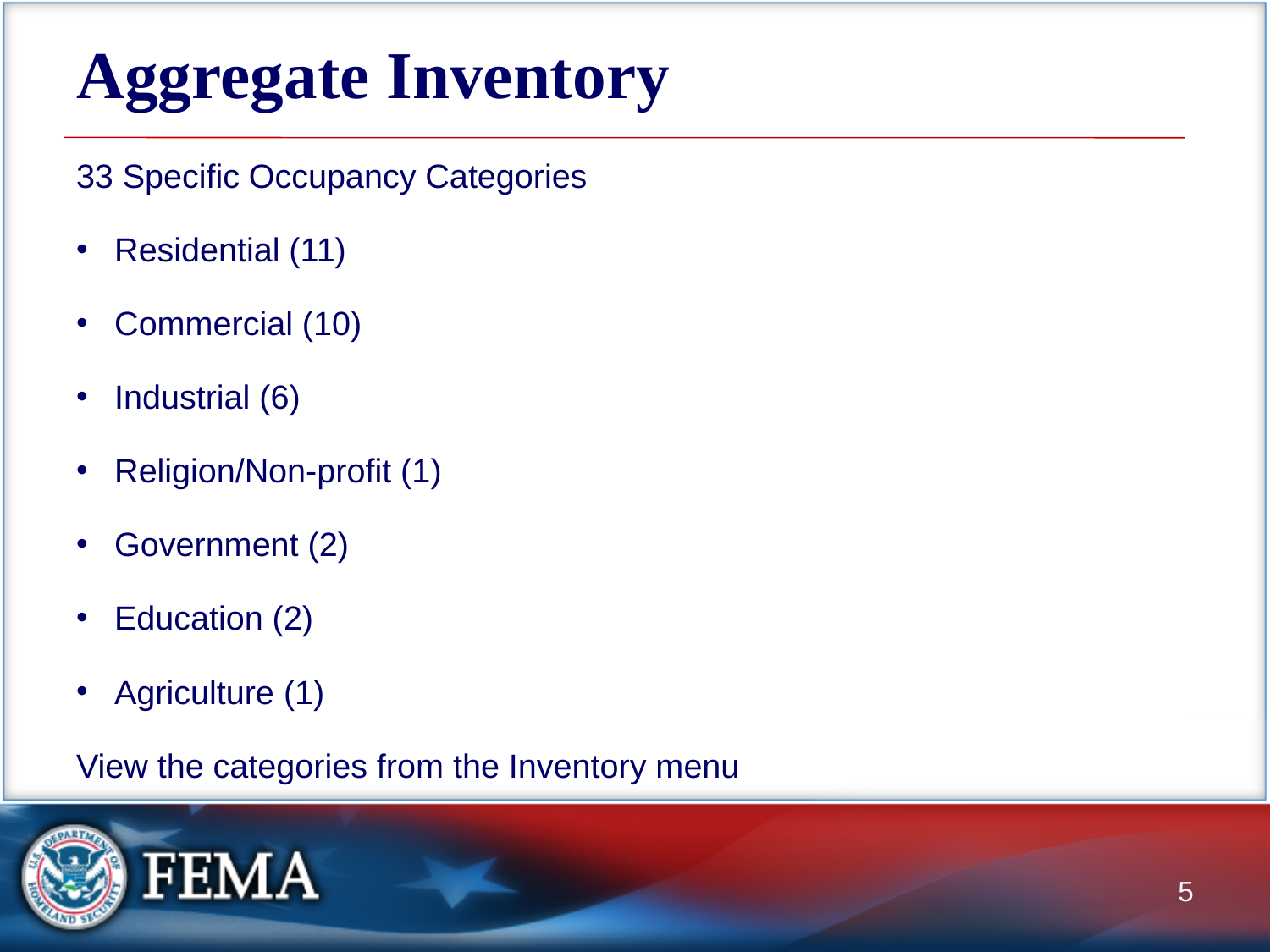

# Aggregate Inventory
33 Specific Occupancy Categories
Residential (11)
Commercial (10)
Industrial (6)
Religion/Non-profit (1)
Government (2)
Education (2)
Agriculture (1)
View the categories from the Inventory menu
5